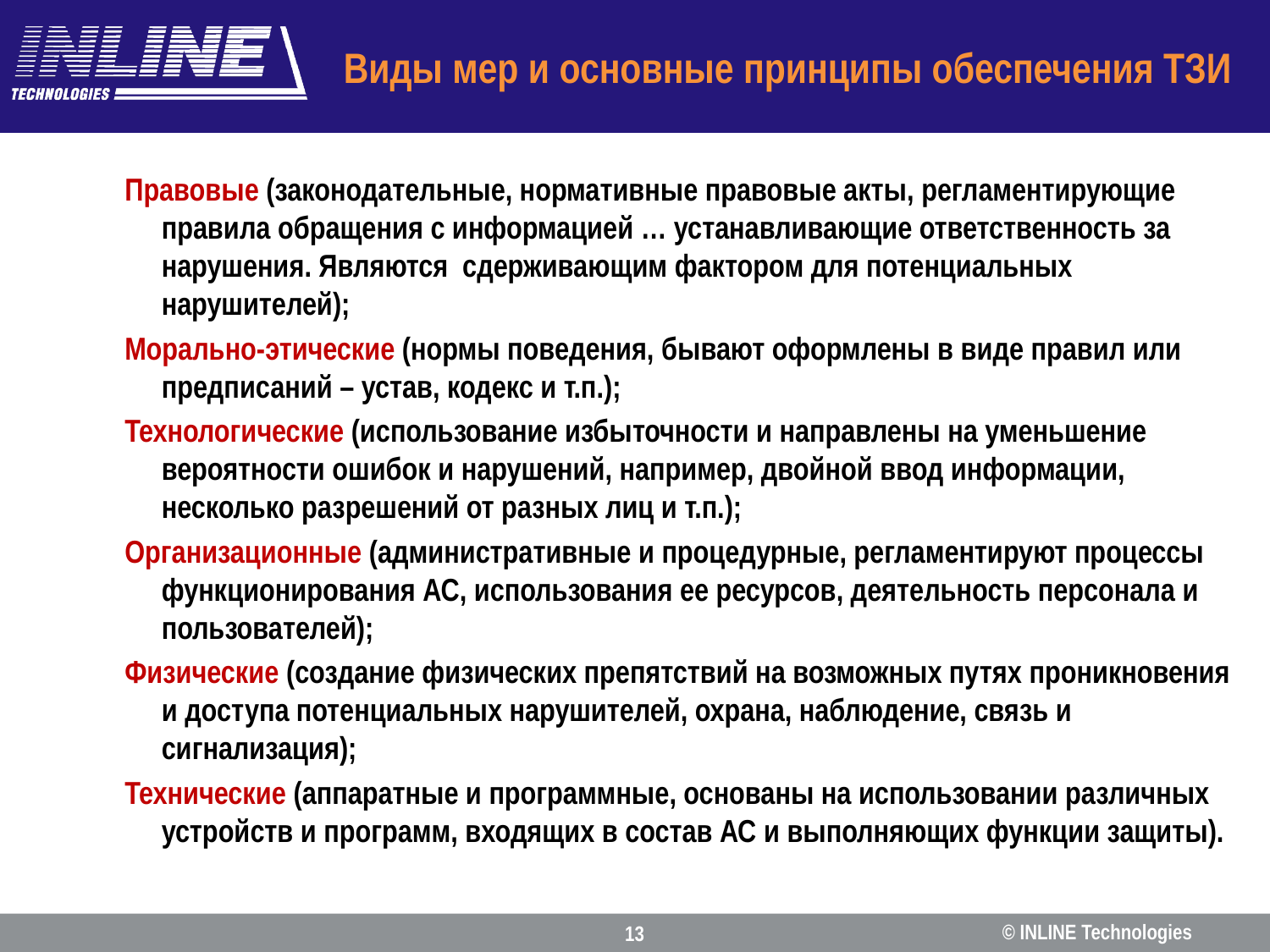

# Виды мер и основные принципы обеспечения ТЗИ
Правовые (законодательные, нормативные правовые акты, регламентирующие правила обращения с информацией … устанавливающие ответственность за нарушения. Являются  сдерживающим фактором для потенциальных нарушителей);
Морально-этические (нормы поведения, бывают оформлены в виде правил или предписаний – устав, кодекс и т.п.);
Технологические (использование избыточности и направлены на уменьшение вероятности ошибок и нарушений, например, двойной ввод информации, несколько разрешений от разных лиц и т.п.);
Организационные (административные и процедурные, регламентируют процессы функционирования АС, использования ее ресурсов, деятельность персонала и пользователей);
Физические (создание физических препятствий на возможных путях проникновения и доступа потенциальных нарушителей, охрана, наблюдение, связь и сигнализация);
Технические (аппаратные и программные, основаны на использовании различных устройств и программ, входящих в состав АС и выполняющих функции защиты).
© INLINE Technologies
13